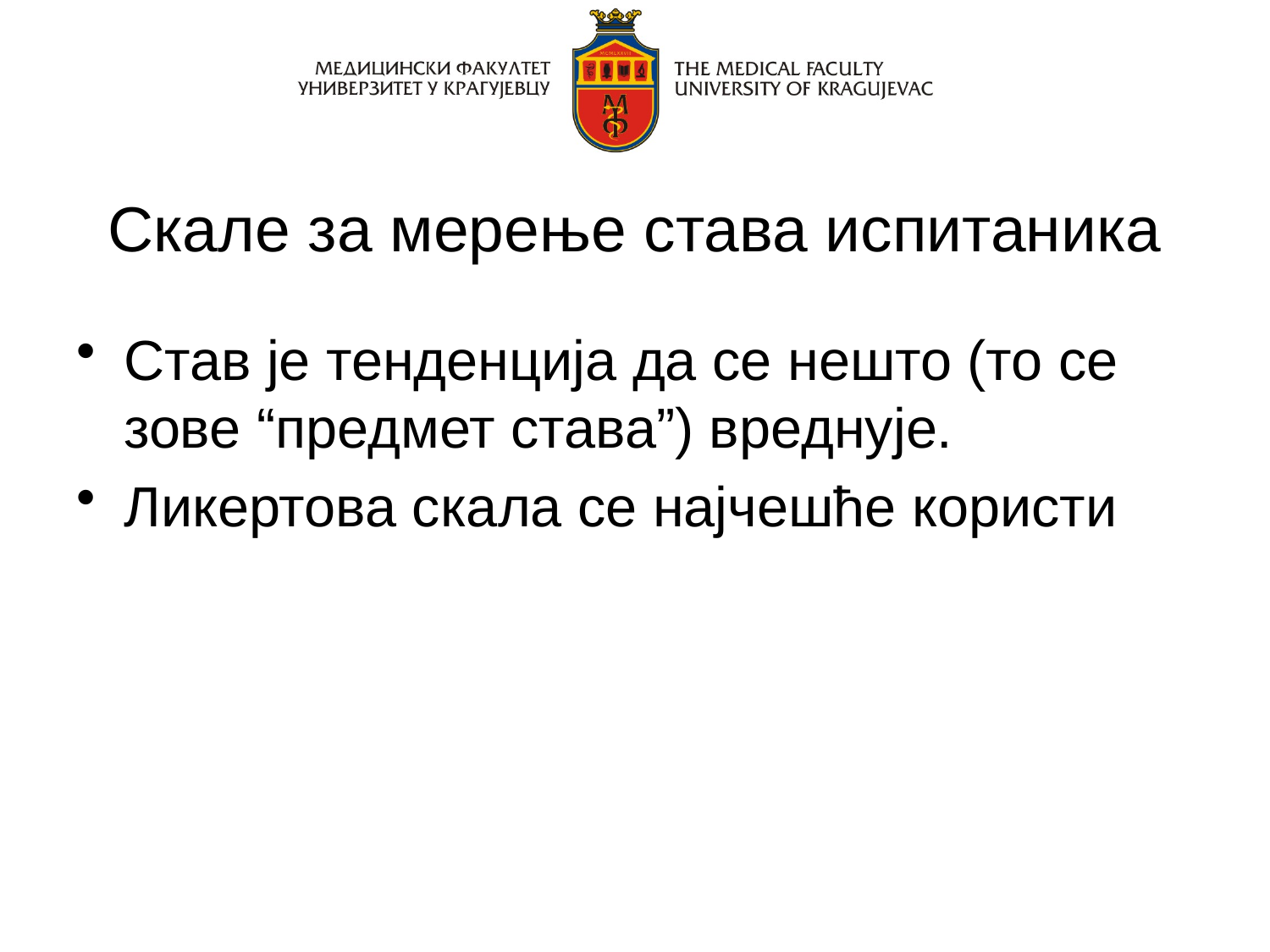

# Скале за мерење става испитаника
Став је тенденција да се нешто (то се зове “предмет става”) вреднује.
Ликертова скала се најчешће користи